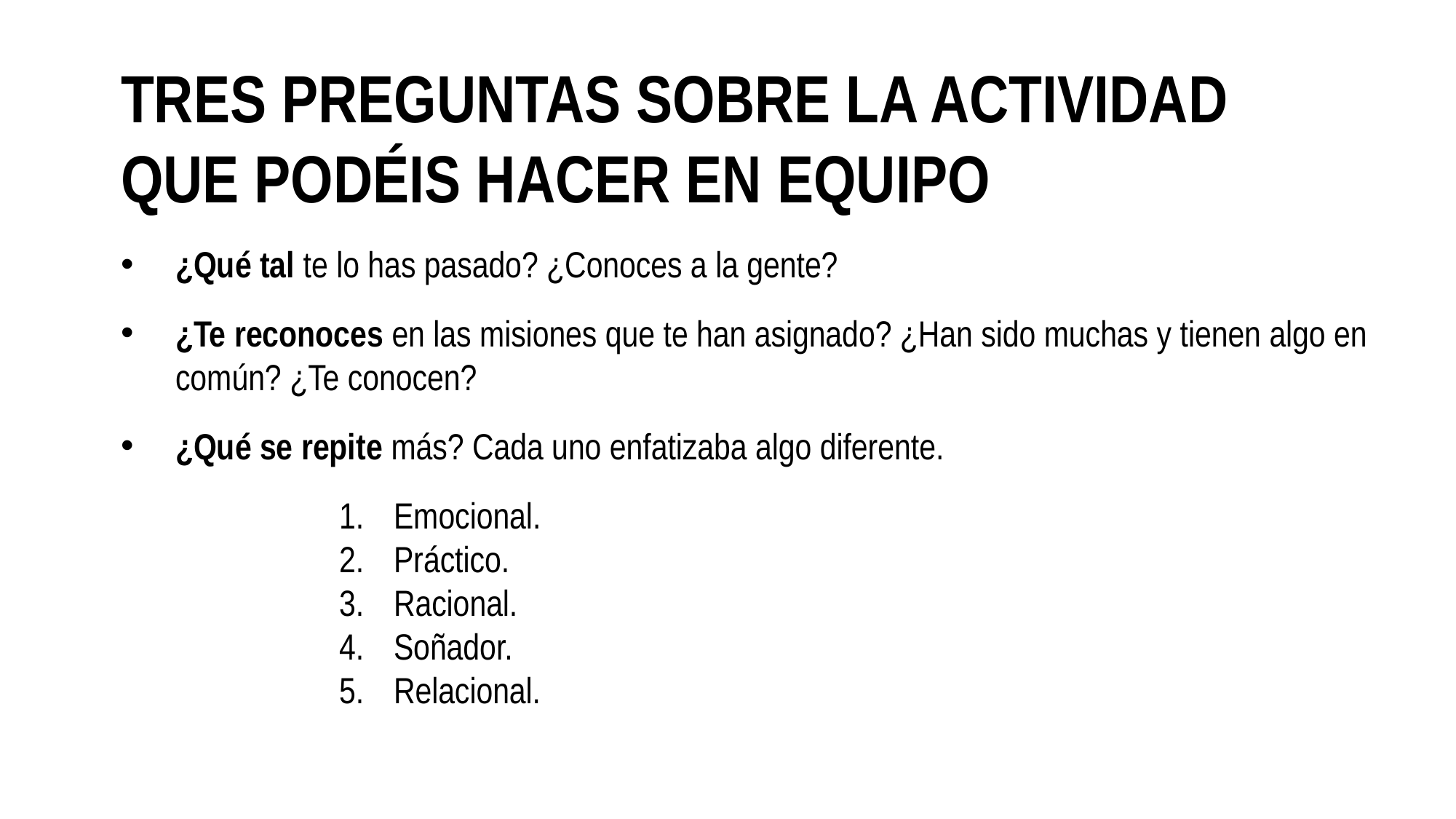

TRES PREGUNTAS SOBRE LA ACTIVIDAD
QUE PODÉIS HACER EN EQUIPO

¿Qué tal te lo has pasado? ¿Conoces a la gente?

¿Te reconoces en las misiones que te han asignado? ¿Han sido muchas y tienen algo en común? ¿Te conocen?

¿Qué se repite más? Cada uno enfatizaba algo diferente.

Emocional.
Práctico.
Racional.
Soñador.
Relacional.